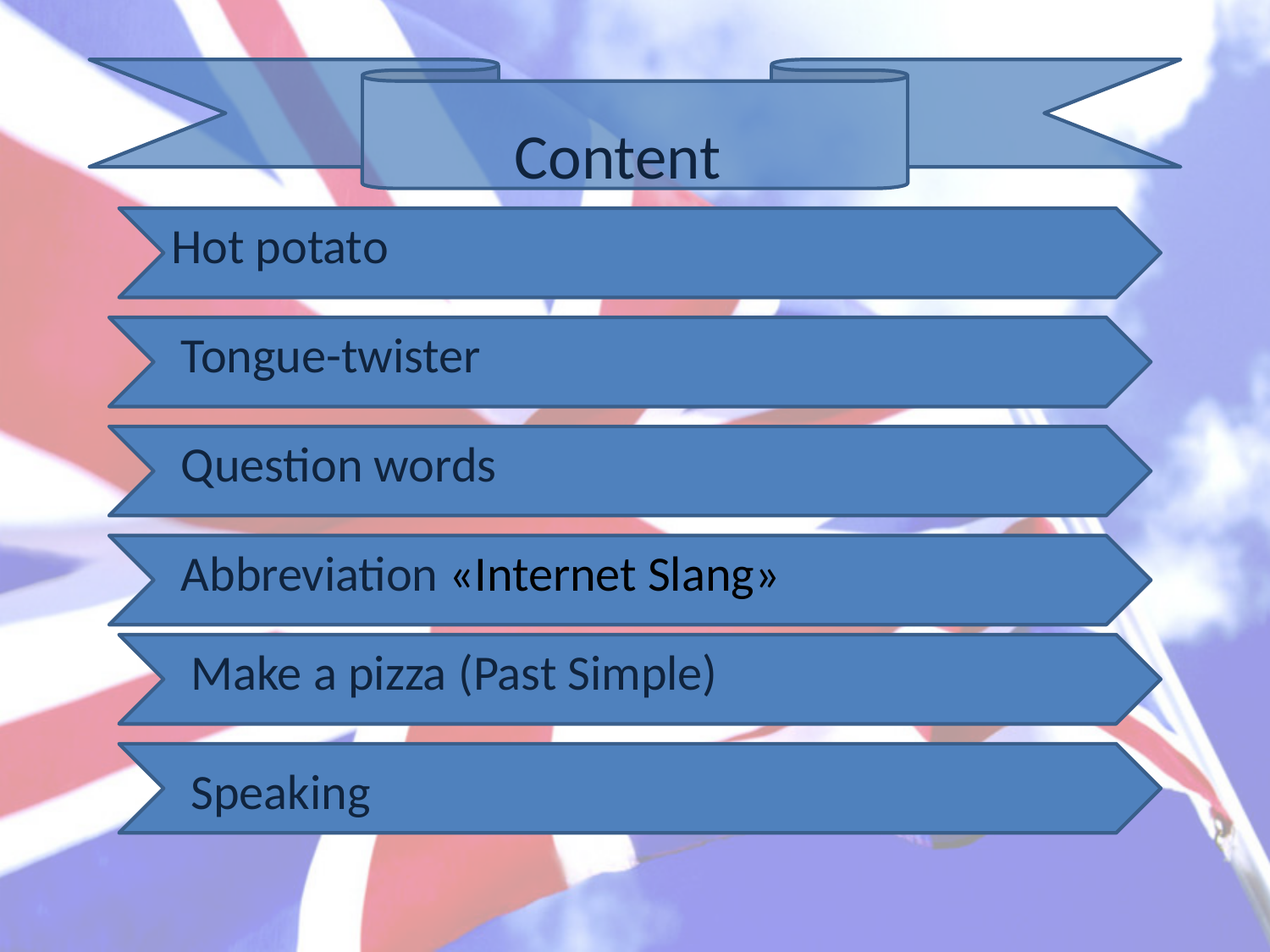

Content

Hot potato

Tongue-twister

Question words

Abbreviation «Internet Slang»

Make a pizza (Past Simple)

Speaking